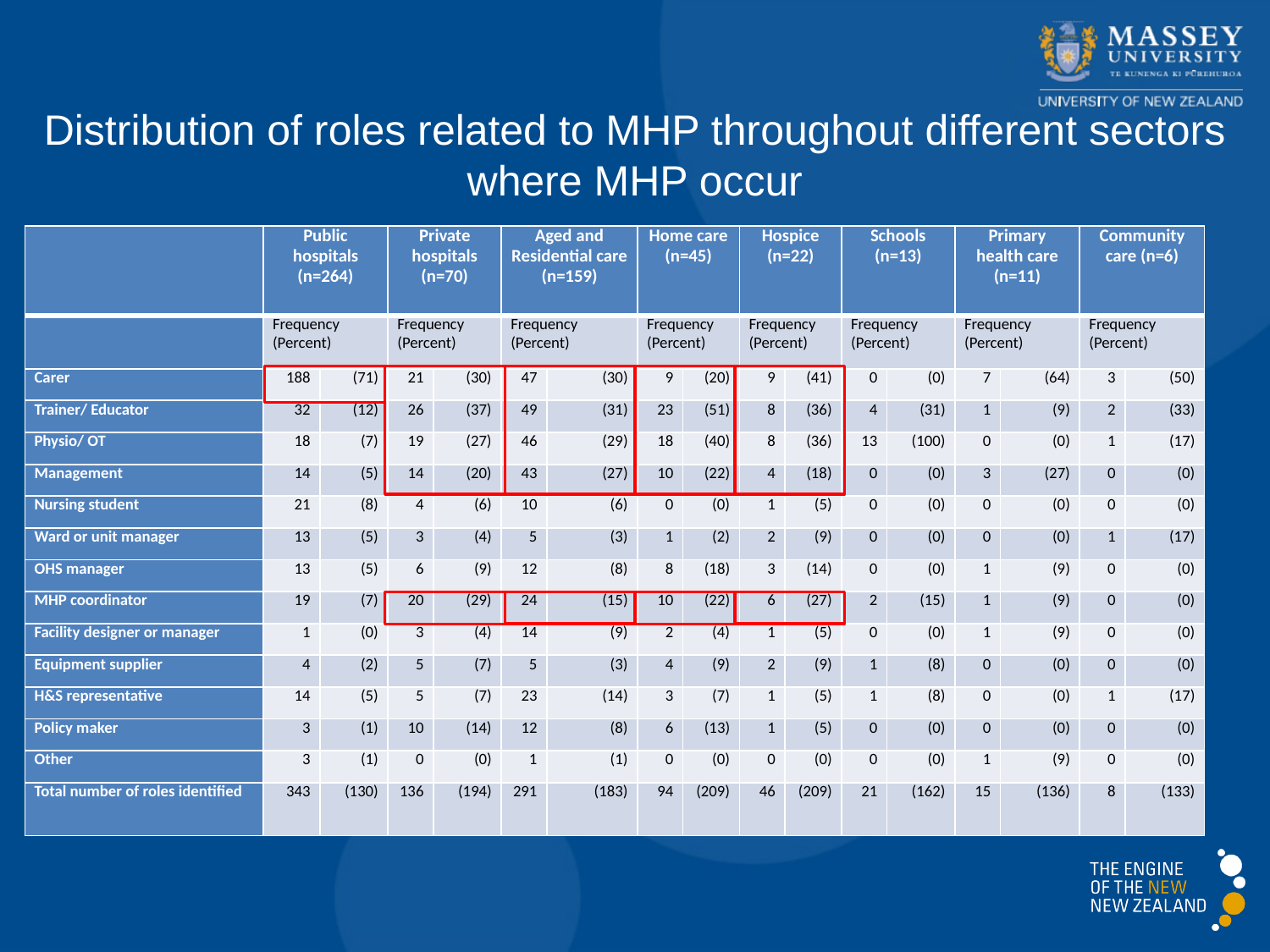

Distribution of roles related to MHP throughout different sectors where MHP occur
|  | Public hospitals (n=264) |  | Private hospitals (n=70) |  | Aged and Residential care (n=159) |  | Home care (n=45) |  | Hospice (n=22) |  | Schools (n=13) |  | Primary health care (n=11) |  | Community care (n=6) |  |
| --- | --- | --- | --- | --- | --- | --- | --- | --- | --- | --- | --- | --- | --- | --- | --- | --- |
|  | Frequency (Percent) |  | Frequency (Percent) |  | Frequency (Percent) |  | Frequency (Percent) |  | Frequency (Percent) |  | Frequency (Percent) |  | Frequency (Percent) |  | Frequency (Percent) |  |
| Carer | 188 | (71) | 21 | (30) | 47 | (30) | 9 | (20) | 9 | (41) | 0 | (0) | 7 | (64) | 3 | (50) |
| Trainer/ Educator | 32 | (12) | 26 | (37) | 49 | (31) | 23 | (51) | 8 | (36) | 4 | (31) | 1 | (9) | 2 | (33) |
| Physio/ OT | 18 | (7) | 19 | (27) | 46 | (29) | 18 | (40) | 8 | (36) | 13 | (100) | 0 | (0) | 1 | (17) |
| Management | 14 | (5) | 14 | (20) | 43 | (27) | 10 | (22) | 4 | (18) | 0 | (0) | 3 | (27) | 0 | (0) |
| Nursing student | 21 | (8) | 4 | (6) | 10 | (6) | 0 | (0) | 1 | (5) | 0 | (0) | 0 | (0) | 0 | (0) |
| Ward or unit manager | 13 | (5) | 3 | (4) | 5 | (3) | 1 | (2) | 2 | (9) | 0 | (0) | 0 | (0) | 1 | (17) |
| OHS manager | 13 | (5) | 6 | (9) | 12 | (8) | 8 | (18) | 3 | (14) | 0 | (0) | 1 | (9) | 0 | (0) |
| MHP coordinator | 19 | (7) | 20 | (29) | 24 | (15) | 10 | (22) | 6 | (27) | 2 | (15) | 1 | (9) | 0 | (0) |
| Facility designer or manager | 1 | (0) | 3 | (4) | 14 | (9) | 2 | (4) | 1 | (5) | 0 | (0) | 1 | (9) | 0 | (0) |
| Equipment supplier | 4 | (2) | 5 | (7) | 5 | (3) | 4 | (9) | 2 | (9) | 1 | (8) | 0 | (0) | 0 | (0) |
| H&S representative | 14 | (5) | 5 | (7) | 23 | (14) | 3 | (7) | 1 | (5) | 1 | (8) | 0 | (0) | 1 | (17) |
| Policy maker | 3 | (1) | 10 | (14) | 12 | (8) | 6 | (13) | 1 | (5) | 0 | (0) | 0 | (0) | 0 | (0) |
| Other | 3 | (1) | 0 | (0) | 1 | (1) | 0 | (0) | 0 | (0) | 0 | (0) | 1 | (9) | 0 | (0) |
| Total number of roles identified | 343 | (130) | 136 | (194) | 291 | (183) | 94 | (209) | 46 | (209) | 21 | (162) | 15 | (136) | 8 | (133) |